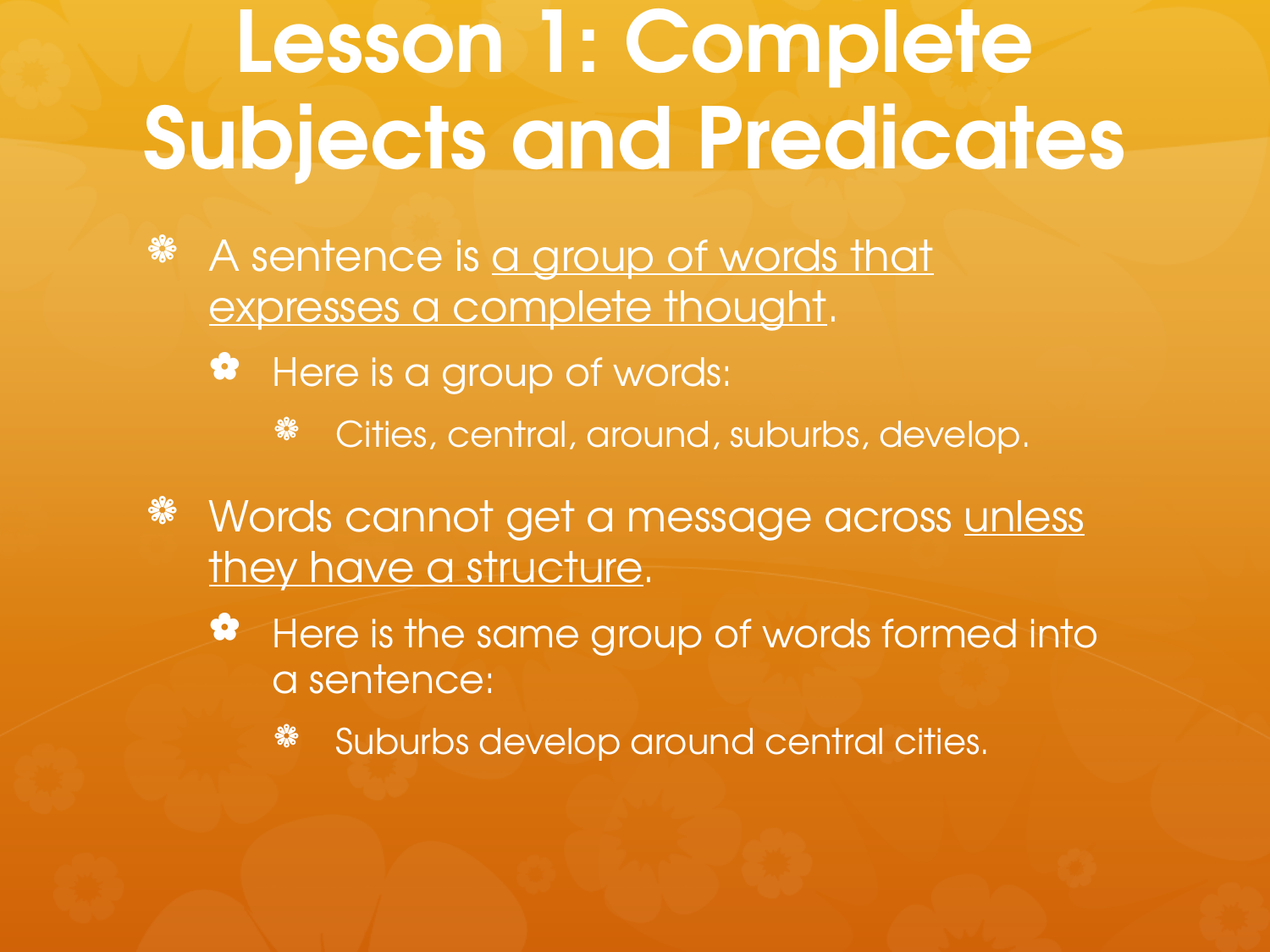

# Lesson 1: Complete Subjects and Predicates
A sentence is a group of words that expresses a complete thought.
Here is a group of words:
Cities, central, around, suburbs, develop.
Words cannot get a message across unless they have a structure.
Here is the same group of words formed into a sentence:
Suburbs develop around central cities.